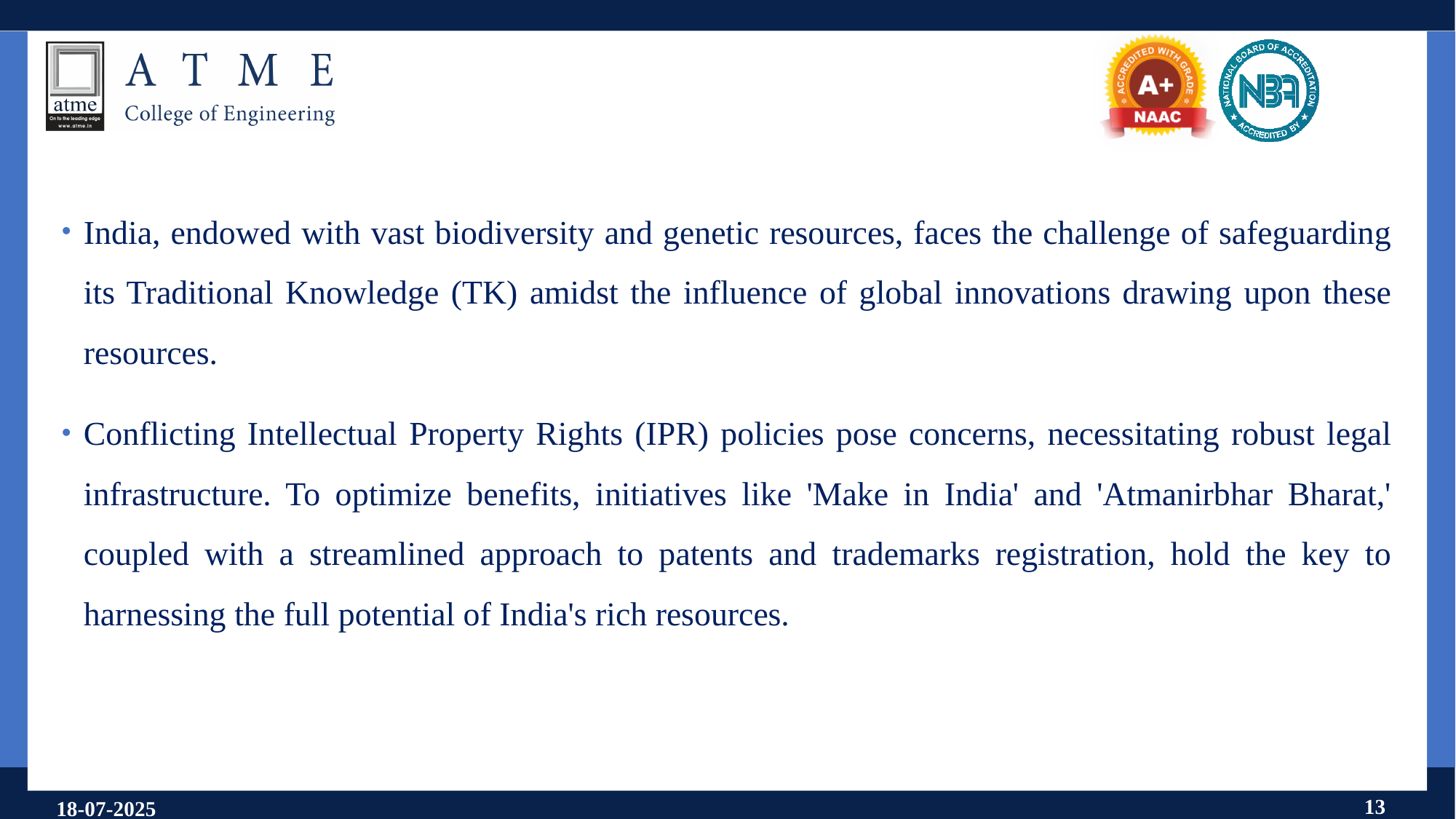

India, endowed with vast biodiversity and genetic resources, faces the challenge of safeguarding its Traditional Knowledge (TK) amidst the influence of global innovations drawing upon these resources.
Conflicting Intellectual Property Rights (IPR) policies pose concerns, necessitating robust legal infrastructure. To optimize benefits, initiatives like 'Make in India' and 'Atmanirbhar Bharat,' coupled with a streamlined approach to patents and trademarks registration, hold the key to harnessing the full potential of India's rich resources.
13
18-07-2025